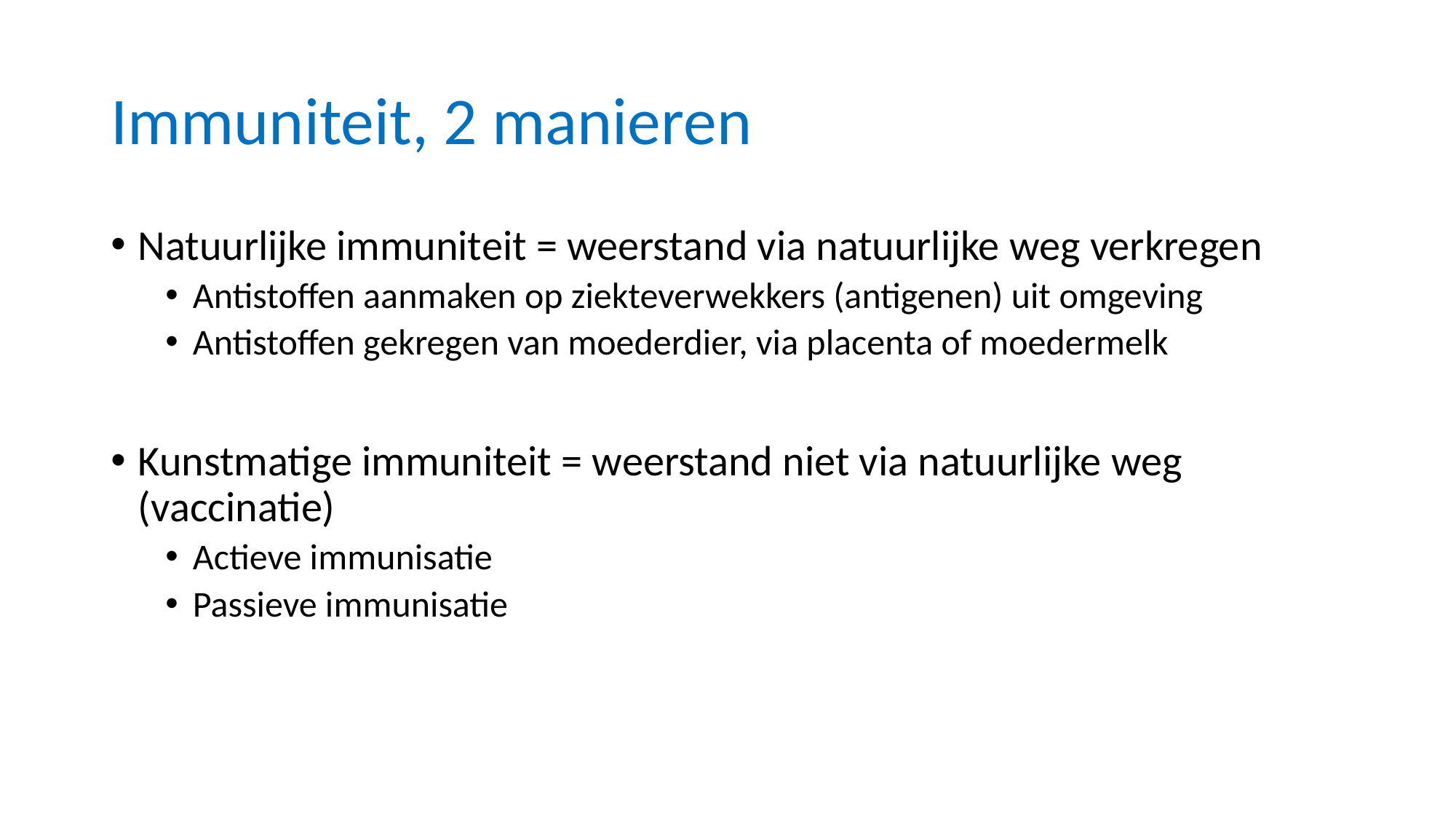

# Immuniteit, 2 manieren
Natuurlijke immuniteit = weerstand via natuurlijke weg verkregen
Antistoffen aanmaken op ziekteverwekkers (antigenen) uit omgeving
Antistoffen gekregen van moederdier, via placenta of moedermelk

Kunstmatige immuniteit = weerstand niet via natuurlijke weg (vaccinatie)
Actieve immunisatie
Passieve immunisatie